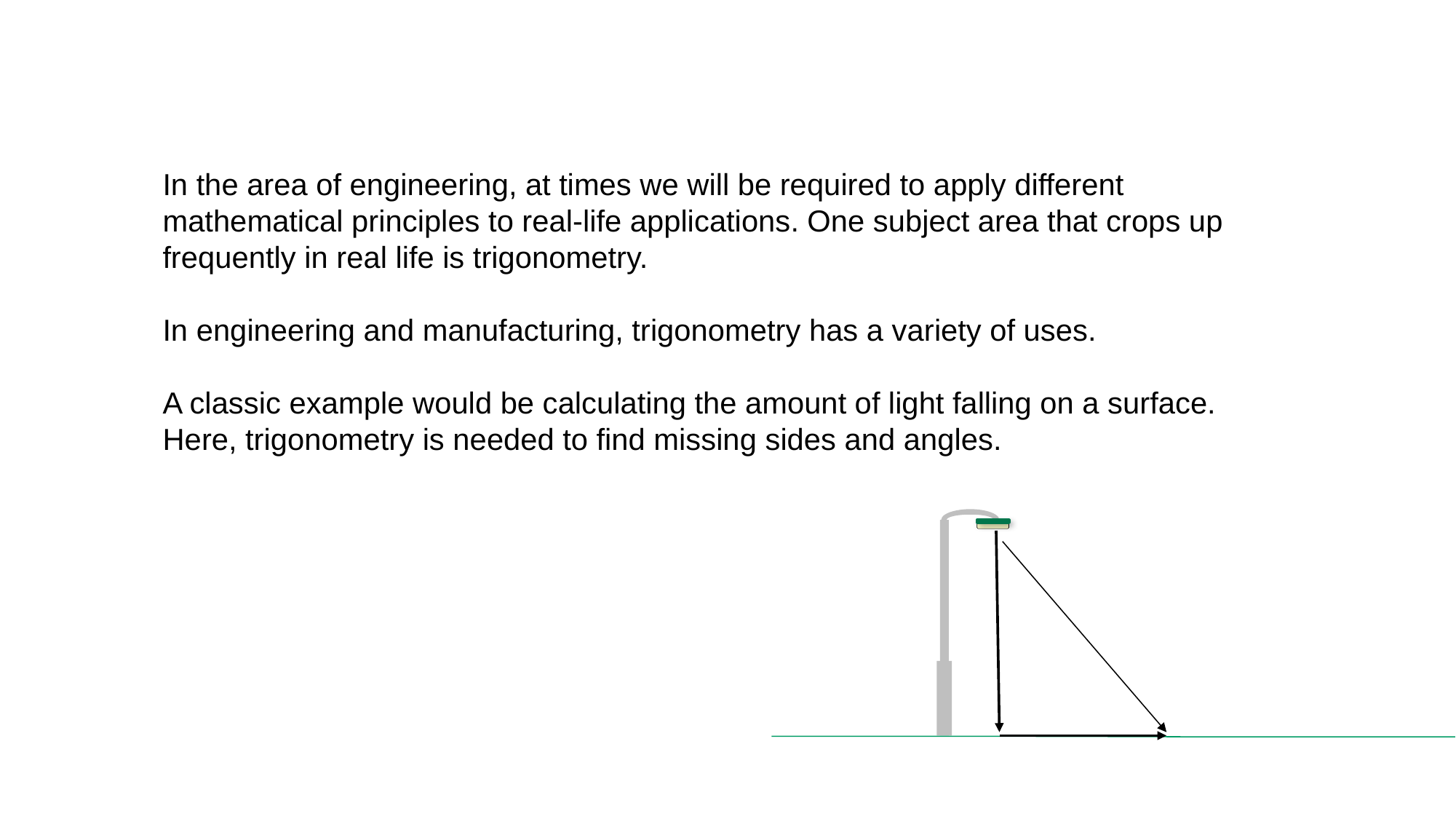

In the area of engineering, at times we will be required to apply different mathematical principles to real-life applications. One subject area that crops up frequently in real life is trigonometry.

In engineering and manufacturing, trigonometry has a variety of uses.

A classic example would be calculating the amount of light falling on a surface. Here, trigonometry is needed to find missing sides and angles.